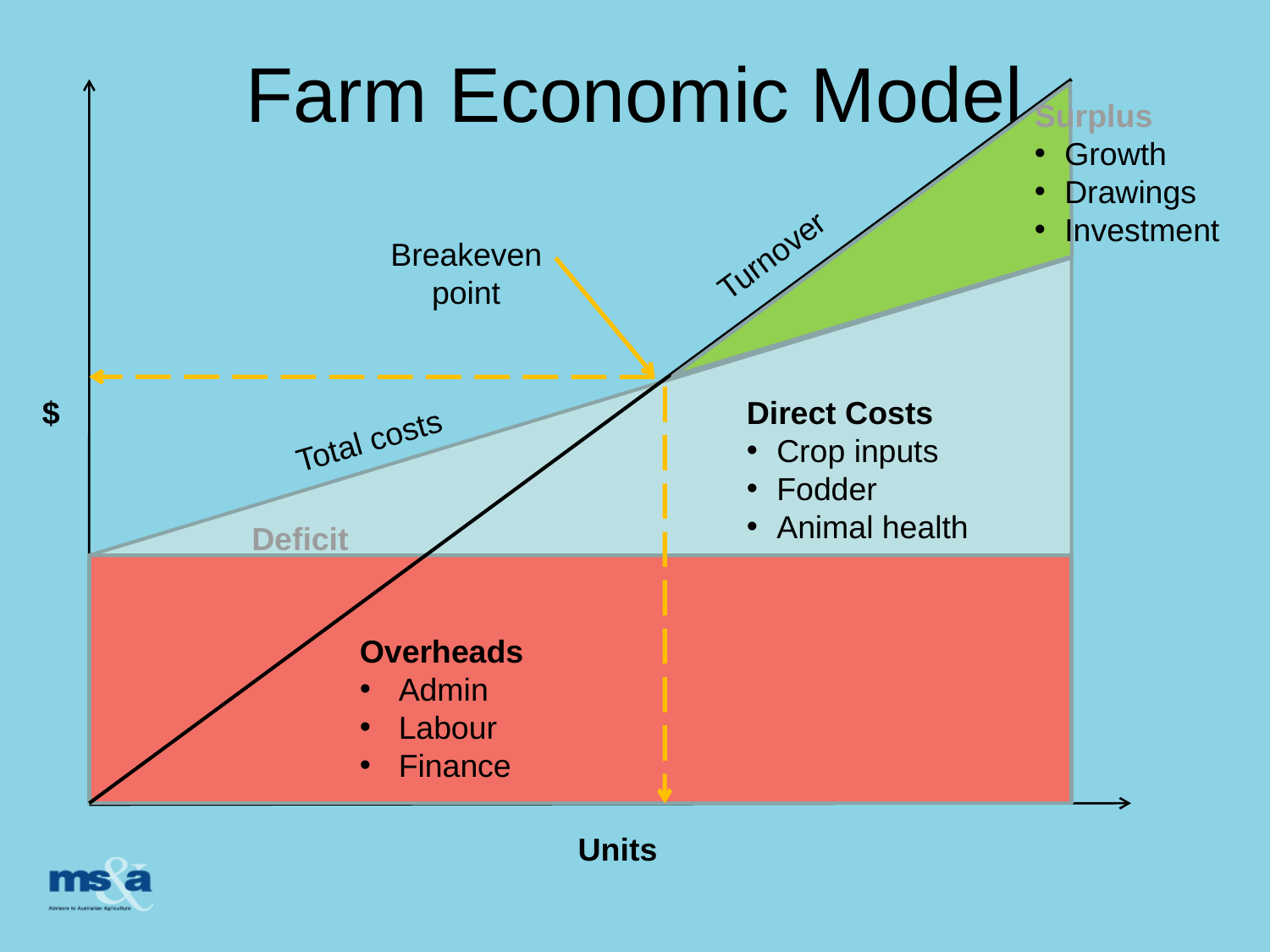

Farm Economic Model
Surplus
Growth
Drawings
Investment

Breakeven point
Turnover

$
Direct Costs
Crop inputs
Fodder
Animal health
Total costs
Deficit

Overheads
 Admin
 Labour
 Finance
Units